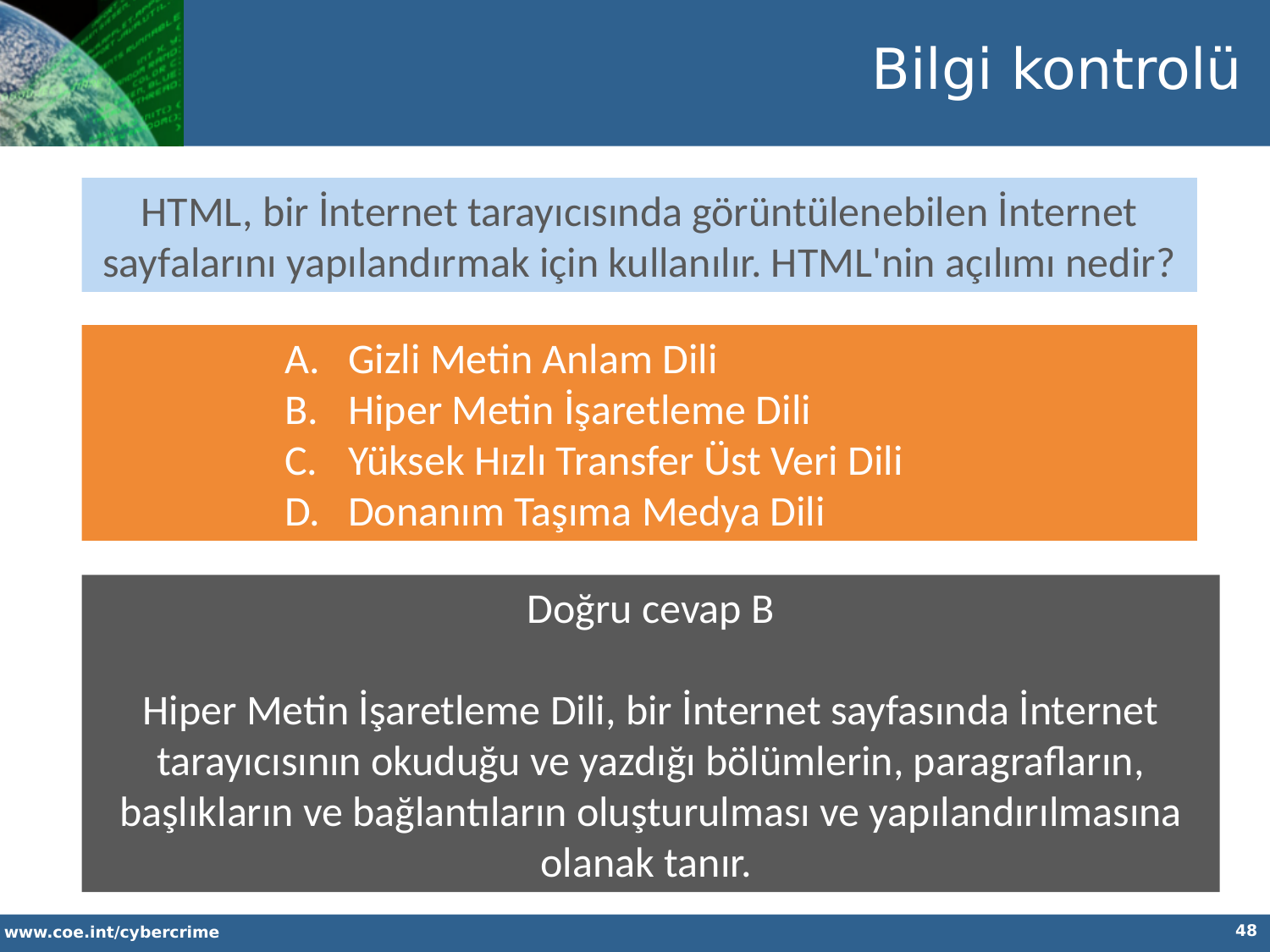

Bilgi kontrolü
HTML, bir İnternet tarayıcısında görüntülenebilen İnternet sayfalarını yapılandırmak için kullanılır. HTML'nin açılımı nedir?
Gizli Metin Anlam Dili
Hiper Metin İşaretleme Dili
Yüksek Hızlı Transfer Üst Veri Dili
Donanım Taşıma Medya Dili
Doğru cevap B

Hiper Metin İşaretleme Dili, bir İnternet sayfasında İnternet tarayıcısının okuduğu ve yazdığı bölümlerin, paragrafların, başlıkların ve bağlantıların oluşturulması ve yapılandırılmasına olanak tanır.